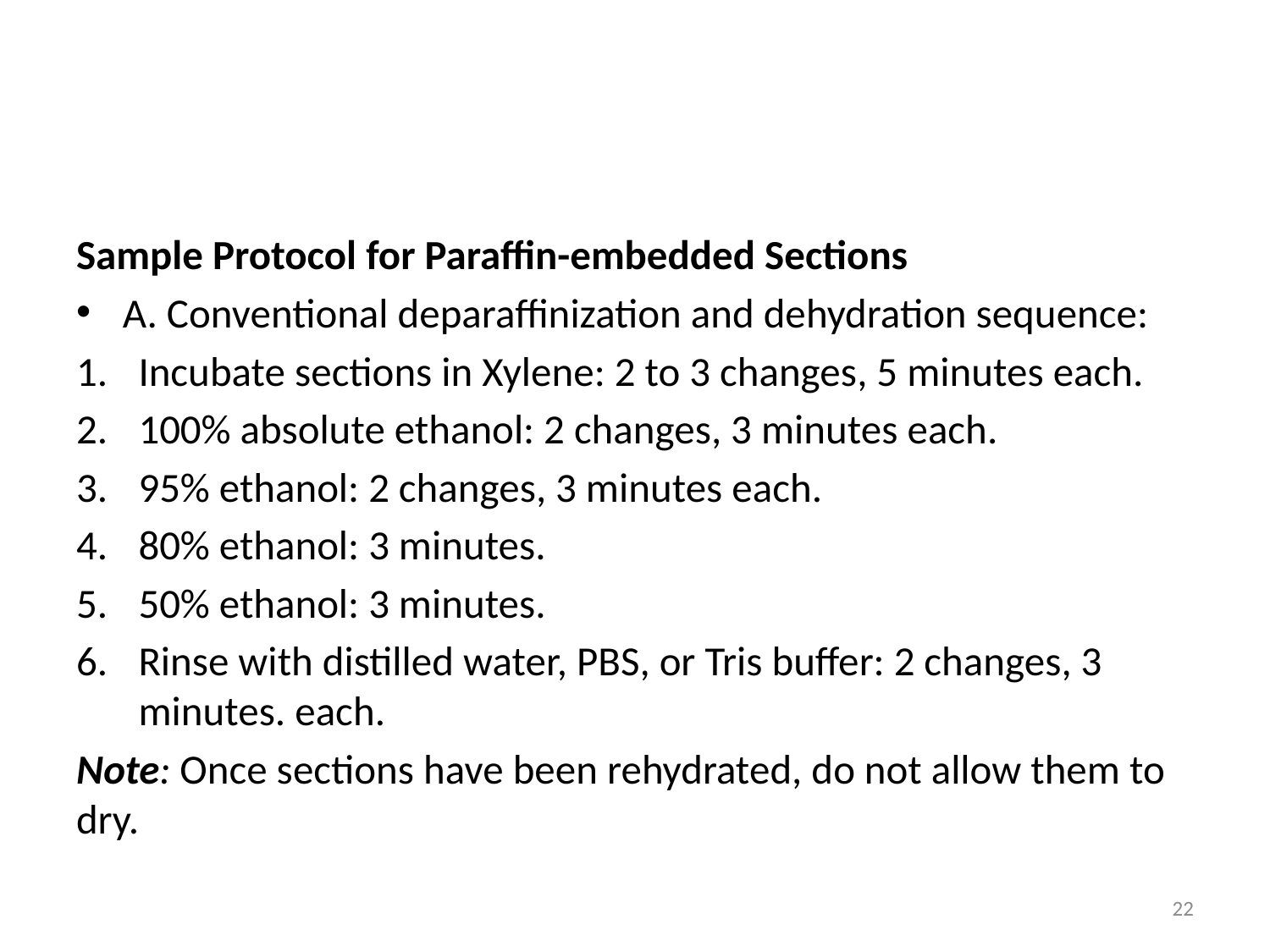

#
Sample Protocol for Paraffin-embedded Sections
A. Conventional deparaffinization and dehydration sequence:
Incubate sections in Xylene: 2 to 3 changes, 5 minutes each.
100% absolute ethanol: 2 changes, 3 minutes each.
95% ethanol: 2 changes, 3 minutes each.
80% ethanol: 3 minutes.
50% ethanol: 3 minutes.
Rinse with distilled water, PBS, or Tris buffer: 2 changes, 3 minutes. each.
Note: Once sections have been rehydrated, do not allow them to dry.
22